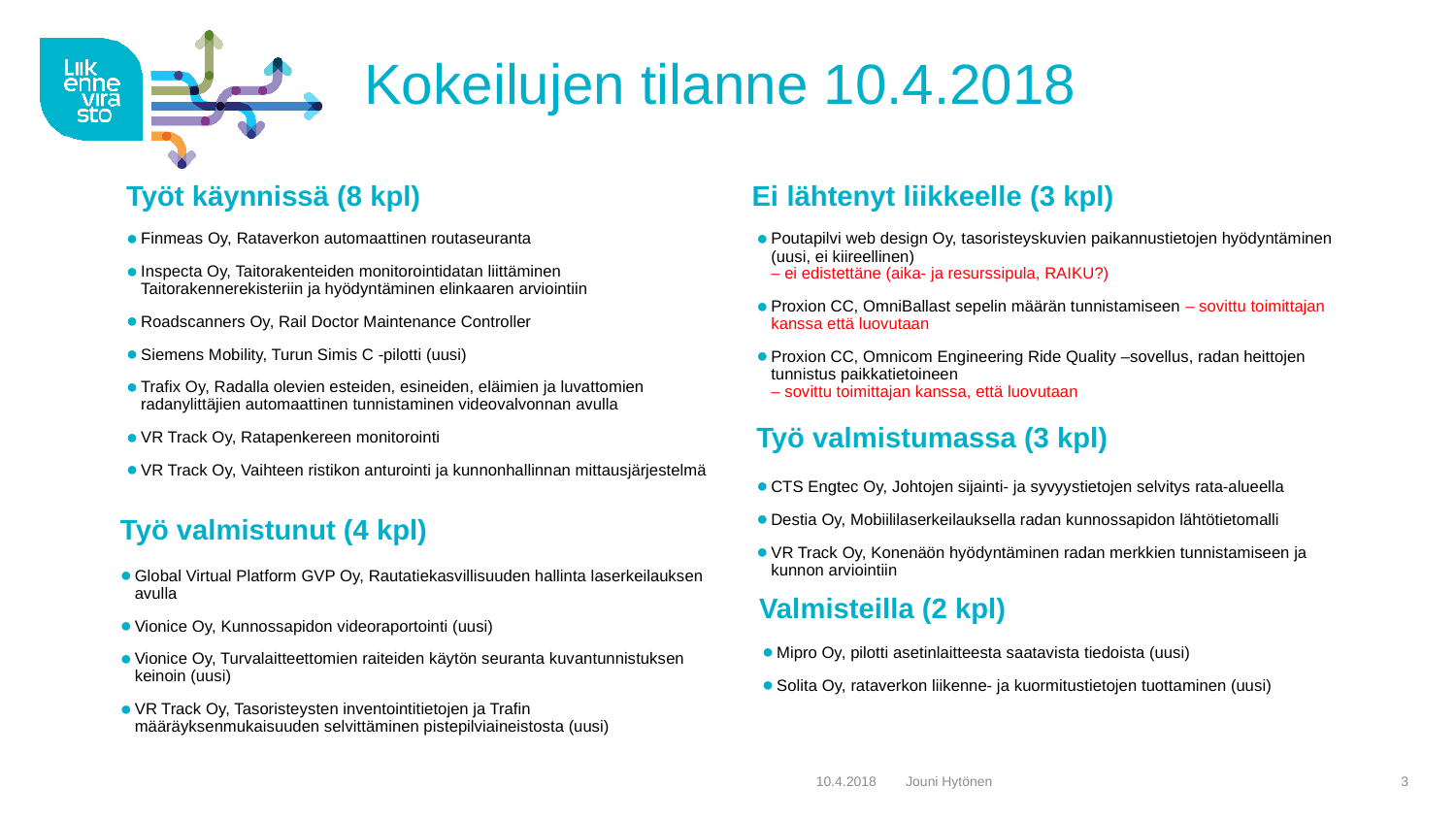

# Kokeilujen tilanne 10.4.2018
Työt käynnissä (8 kpl)
Ei lähtenyt liikkeelle (3 kpl)
Finmeas Oy, Rataverkon automaattinen routaseuranta
Inspecta Oy, Taitorakenteiden monitorointidatan liittäminen Taitorakennerekisteriin ja hyödyntäminen elinkaaren arviointiin
Roadscanners Oy, Rail Doctor Maintenance Controller
Siemens Mobility, Turun Simis C -pilotti (uusi)
Trafix Oy, Radalla olevien esteiden, esineiden, eläimien ja luvattomien radanylittäjien automaattinen tunnistaminen videovalvonnan avulla
VR Track Oy, Ratapenkereen monitorointi
VR Track Oy, Vaihteen ristikon anturointi ja kunnonhallinnan mittausjärjestelmä

Poutapilvi web design Oy, tasoristeyskuvien paikannustietojen hyödyntäminen (uusi, ei kiireellinen)
– ei edistettäne (aika- ja resurssipula, RAIKU?)
Proxion CC, OmniBallast sepelin määrän tunnistamiseen – sovittu toimittajan kanssa että luovutaan
Proxion CC, Omnicom Engineering Ride Quality –sovellus, radan heittojen tunnistus paikkatietoineen
– sovittu toimittajan kanssa, että luovutaan
Työ valmistumassa (3 kpl)
CTS Engtec Oy, Johtojen sijainti- ja syvyystietojen selvitys rata-alueella
Destia Oy, Mobiililaserkeilauksella radan kunnossapidon lähtötietomalli
VR Track Oy, Konenäön hyödyntäminen radan merkkien tunnistamiseen ja kunnon arviointiin
Työ valmistunut (4 kpl)
Global Virtual Platform GVP Oy, Rautatiekasvillisuuden hallinta laserkeilauksen avulla
Vionice Oy, Kunnossapidon videoraportointi (uusi)
Vionice Oy, Turvalaitteettomien raiteiden käytön seuranta kuvantunnistuksen keinoin (uusi)
VR Track Oy, Tasoristeysten inventointitietojen ja Trafin määräyksenmukaisuuden selvittäminen pistepilviaineistosta (uusi)
Valmisteilla (2 kpl)
Mipro Oy, pilotti asetinlaitteesta saatavista tiedoista (uusi)
Solita Oy, rataverkon liikenne- ja kuormitustietojen tuottaminen (uusi)
10.4.2018
Jouni Hytönen
3